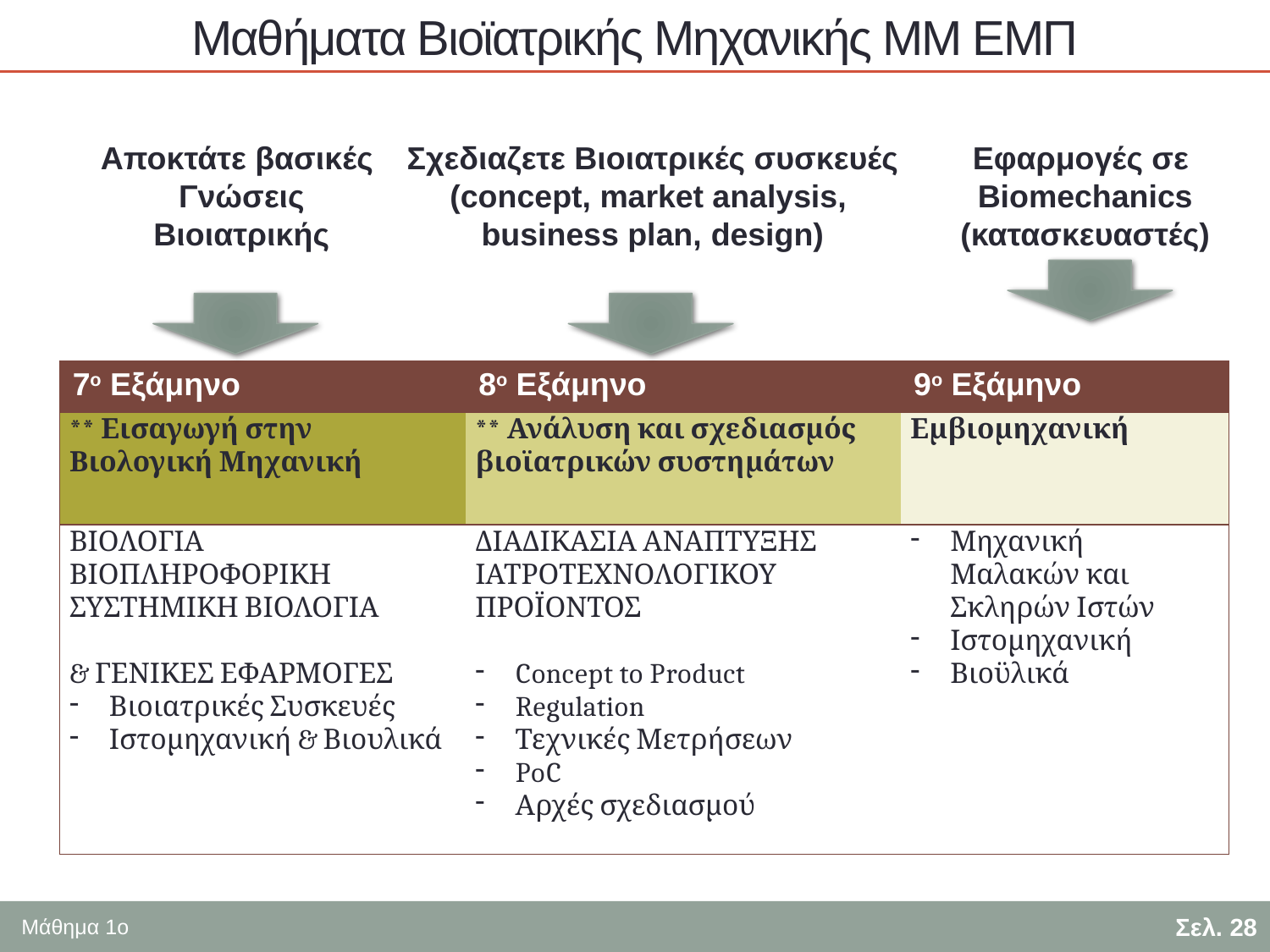

# Μαθήματα Βιοϊατρικής Μηχανικής ΜΜ ΕΜΠ
Αποκτάτε βασικές
Γνώσεις
Βιοιατρικής

Σχεδιαζετε Βιοιατρικές συσκευές
(concept, market analysis,
business plan, design)

Εφαρμογές σε
Biomechanics
(κατασκευαστές)

| 7ο Εξάμηνο | 8ο Εξάμηνο | 9ο Εξάμηνο |
| --- | --- | --- |
| \*\* Εισαγωγή στην Βιολογική Μηχανική | \*\* Ανάλυση και σχεδιασμός βιοϊατρικών συστημάτων | Εμβιομηχανική |
| ΒΙΟΛΟΓΙΑ ΒΙΟΠΛΗΡΟΦΟΡΙΚΗ ΣΥΣΤΗΜΙΚΗ ΒΙΟΛΟΓΙΑ & ΓΕΝΙΚΕΣ ΕΦΑΡΜΟΓΕΣ Βιοιατρικές Συσκευές Ιστομηχανική & Βιουλικά | ΔΙΑΔΙΚΑΣΙΑ ΑΝΑΠΤΥΞΗΣ ΙΑΤΡΟΤΕΧΝΟΛΟΓΙΚΟΥ ΠΡΟΪΟΝΤΟΣ Concept to Product Regulation Τεχνικές Μετρήσεων PoC Αρχές σχεδιασμού | Μηχανική Μαλακών και Σκληρών Ιστών Ιστομηχανική Βιοϋλικά |
Σελ. 28